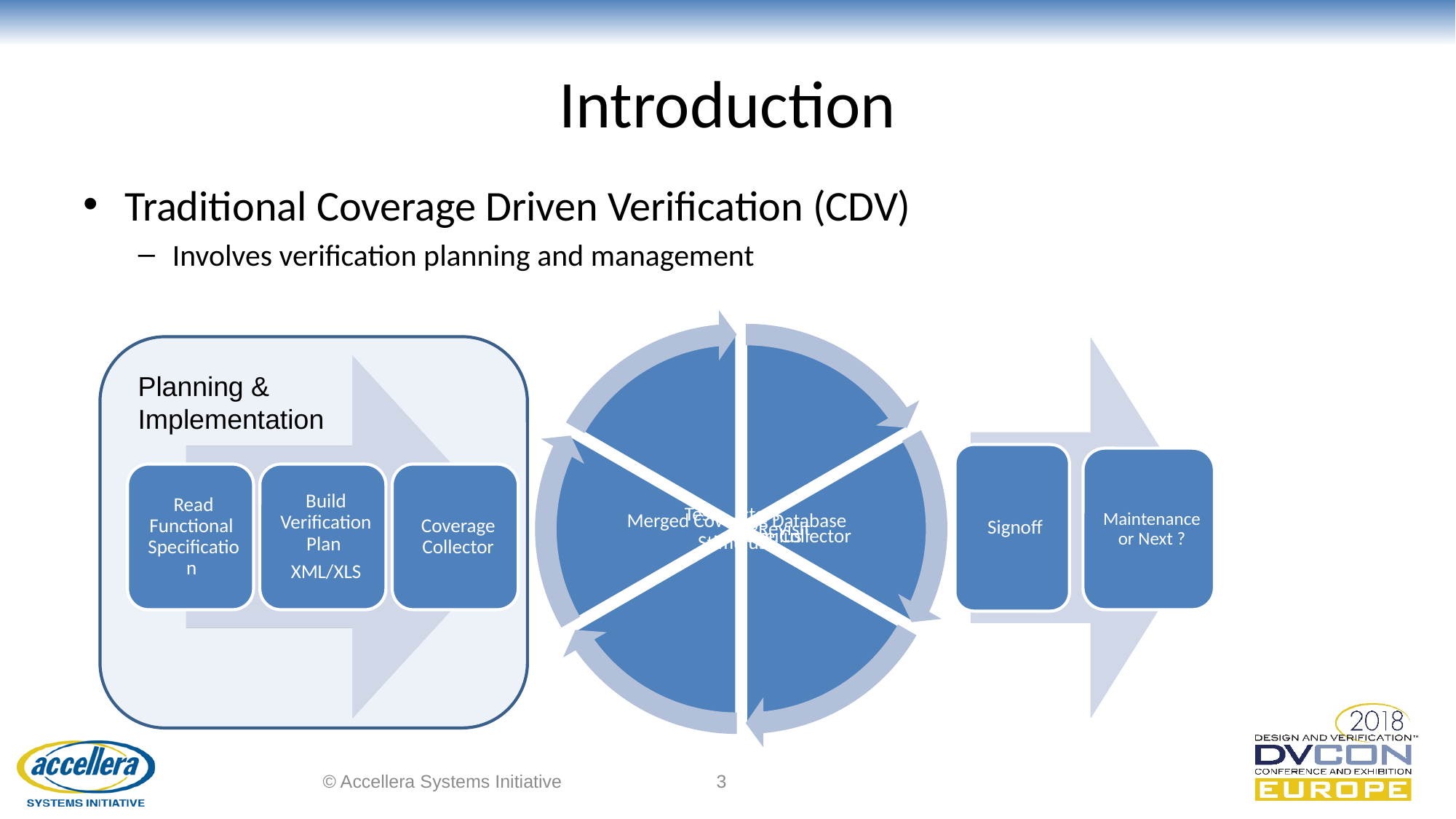

# Introduction
Traditional Coverage Driven Verification (CDV)
Involves verification planning and management
Coverage Analysis
Done or Revisit
Modify Coverage Collector
Modify Stimulus
Test Vectors
Stimulus
Merged Coverage Database

Signoff
Maintenance or Next ?
Read Functional  Specification
Build Verification Plan
XML/XLS
Coverage Collector
Planning & Implementation
© Accellera Systems Initiative
3